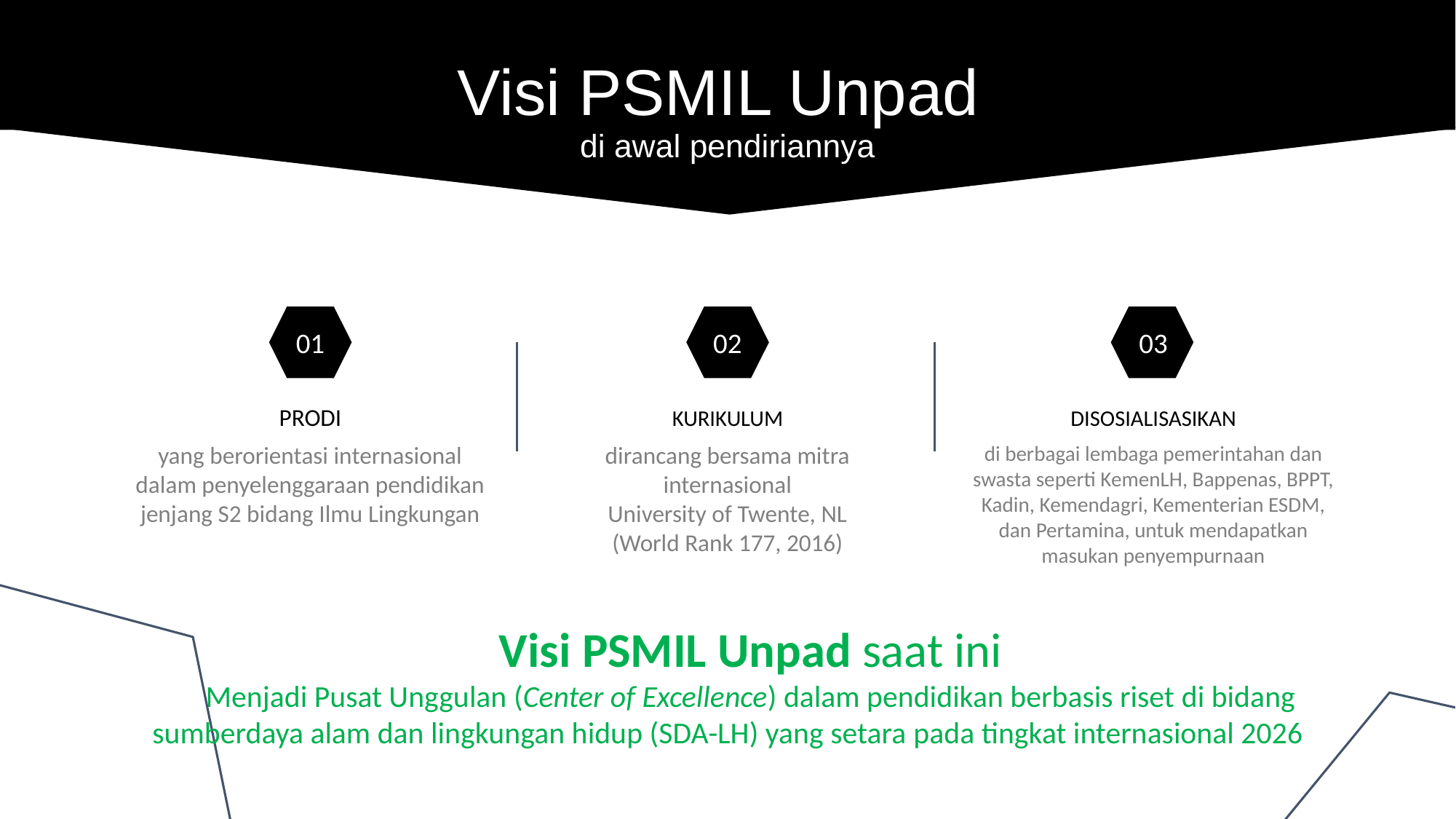

Visi PSMIL Unpad
di awal pendiriannya
01
02
03
# PRODI
KURIKULUM
DISOSIALISASIKAN
yang berorientasi internasional dalam penyelenggaraan pendidikan jenjang S2 bidang Ilmu Lingkungan
dirancang bersama mitra internasional
University of Twente, NL
(World Rank 177, 2016)
di berbagai lembaga pemerintahan dan swasta seperti KemenLH, Bappenas, BPPT, Kadin, Kemendagri, Kementerian ESDM, dan Pertamina, untuk mendapatkan masukan penyempurnaan

Visi PSMIL Unpad saat ini
Menjadi Pusat Unggulan (Center of Excellence) dalam pendidikan berbasis riset di bidang sumberdaya alam dan lingkungan hidup (SDA-LH) yang setara pada tingkat internasional 2026